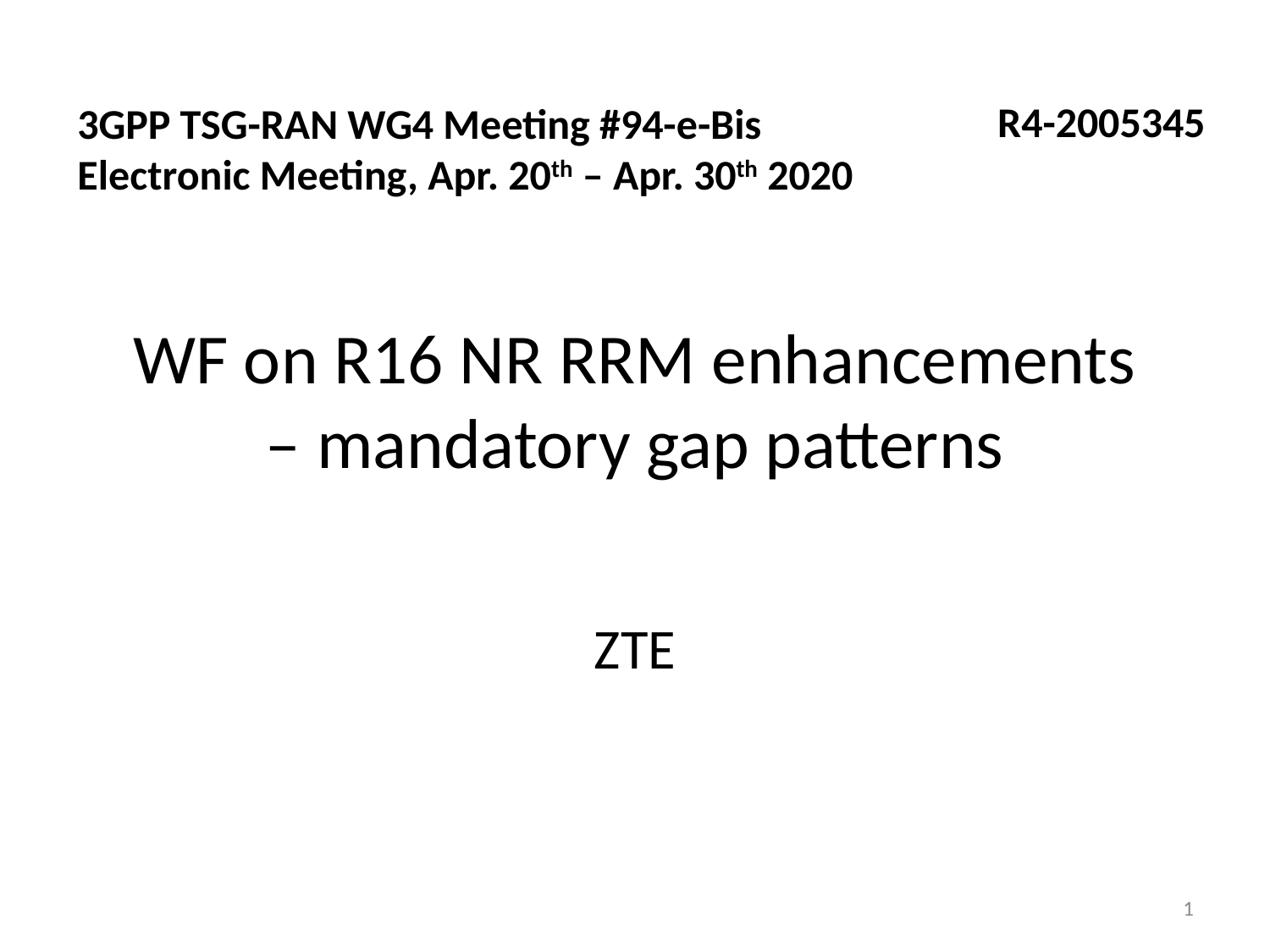

R4-2005345
3GPP TSG-RAN WG4 Meeting #94-e-Bis
Electronic Meeting, Apr. 20th – Apr. 30th 2020

# WF on R16 NR RRM enhancements – mandatory gap patterns
ZTE
1